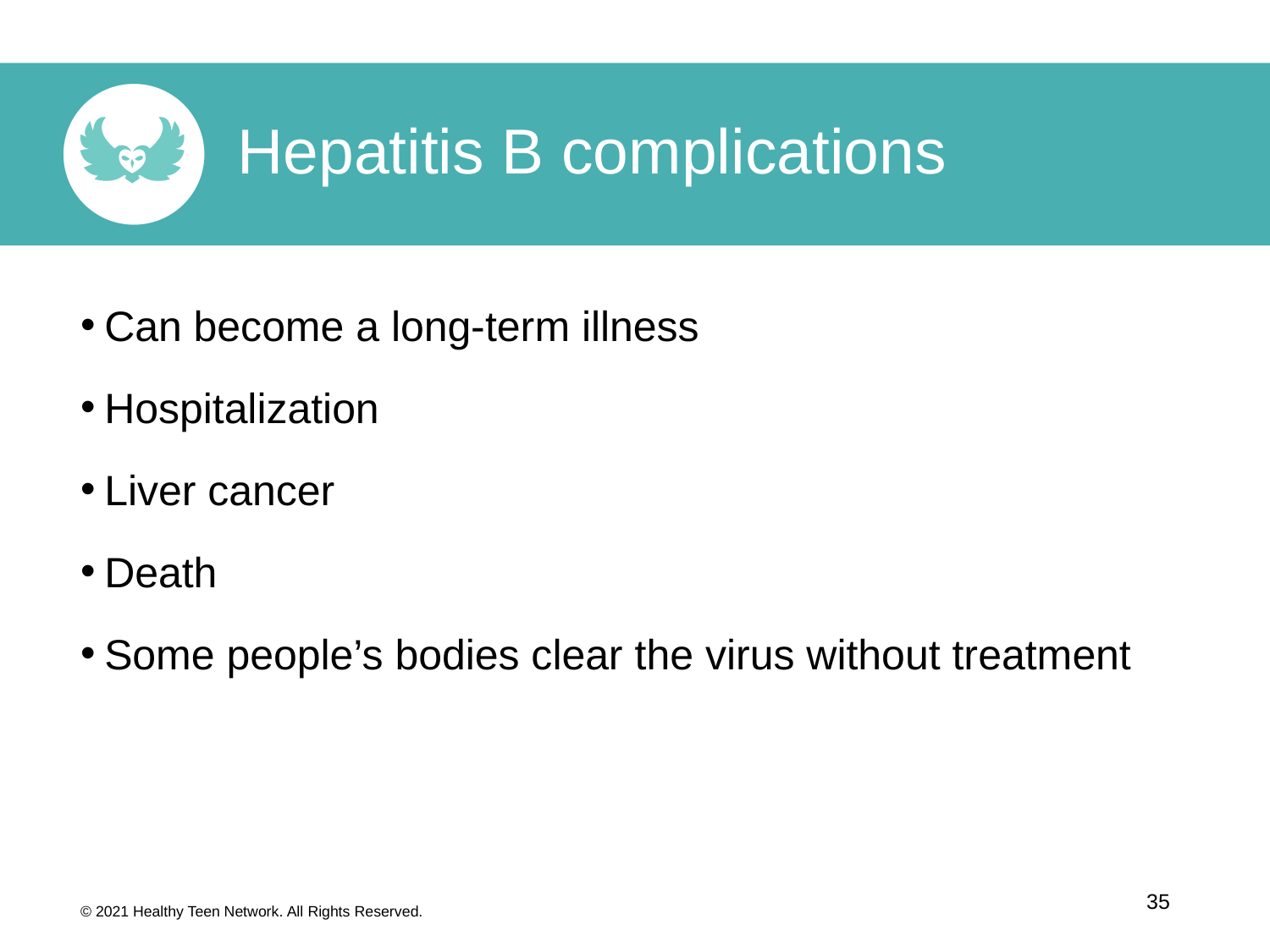

Hepatitis B complications
Can become a long-term illness
Hospitalization
Liver cancer
Death
Some people’s bodies clear the virus without treatment